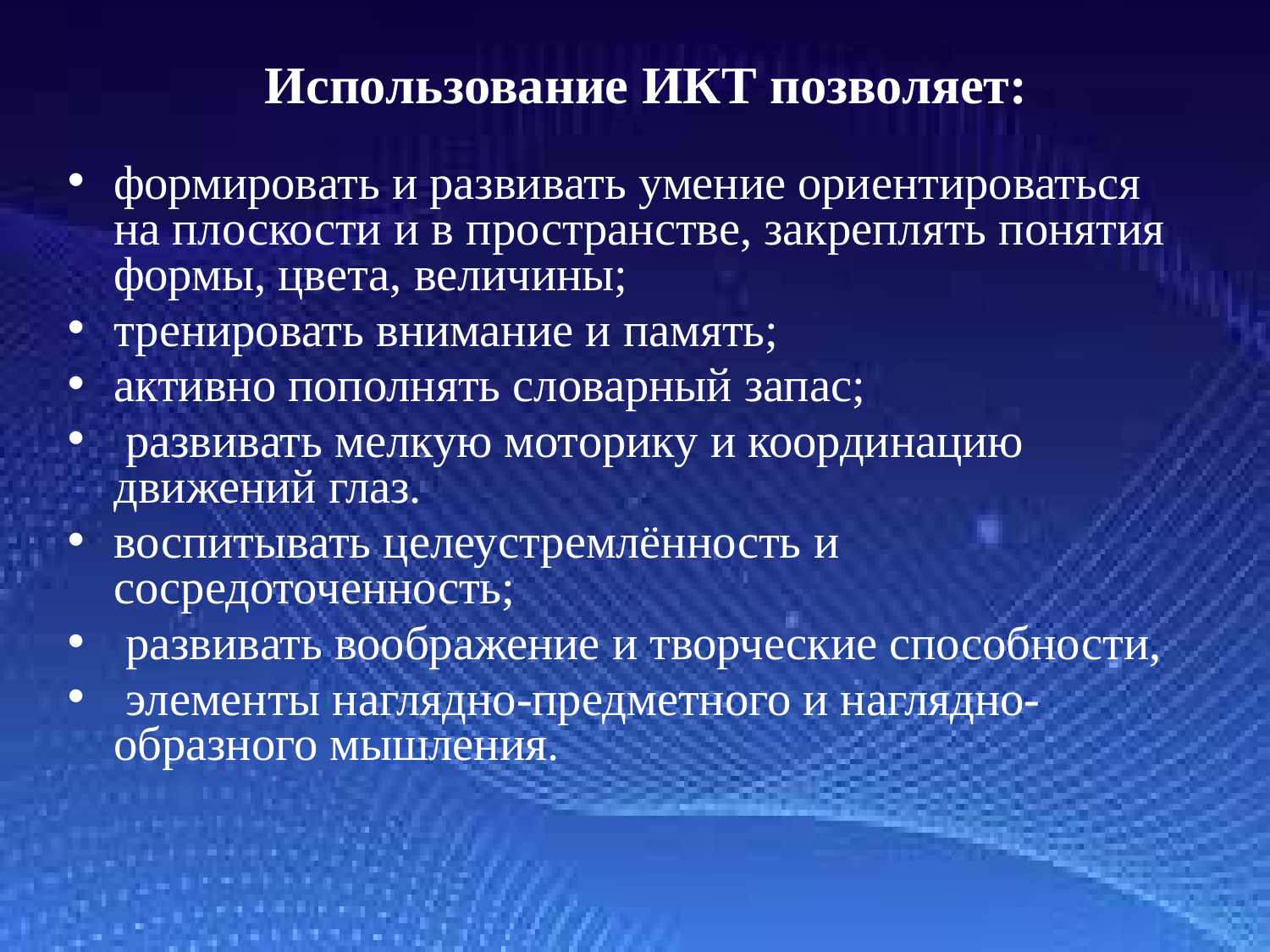

# Использование ИКТ позволяет:
формировать и развивать умение ориентироваться на плоскости и в пространстве, закреплять понятия формы, цвета, величины;
тренировать внимание и память;
активно пополнять словарный запас;
 развивать мелкую моторику и координацию движений глаз.
воспитывать целеустремлённость и сосредоточенность;
 развивать воображение и творческие способности,
 элементы наглядно-предметного и наглядно-образного мышления.